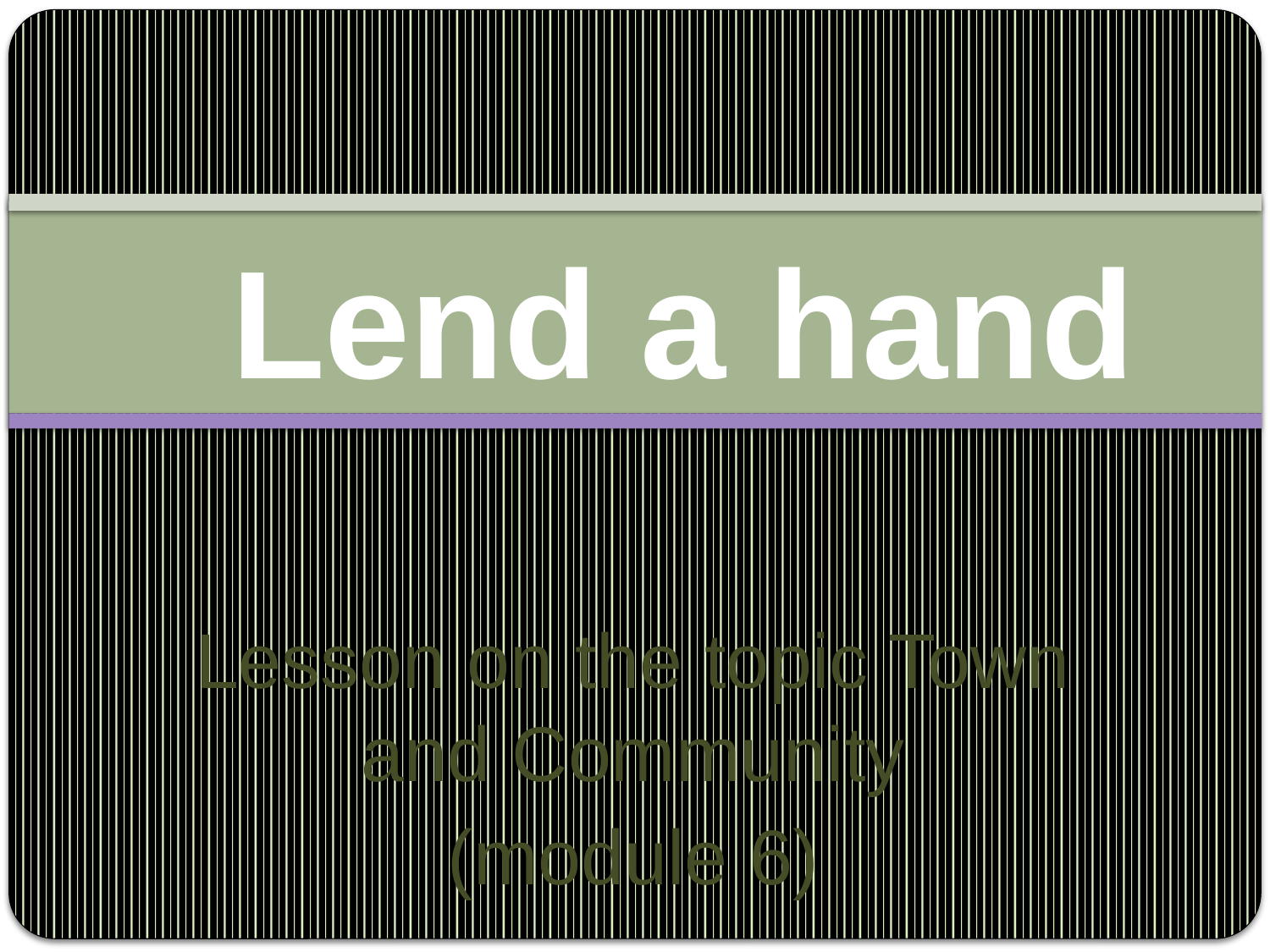

# Lend a hand
Lesson on the topic Town and Community
(module 6)